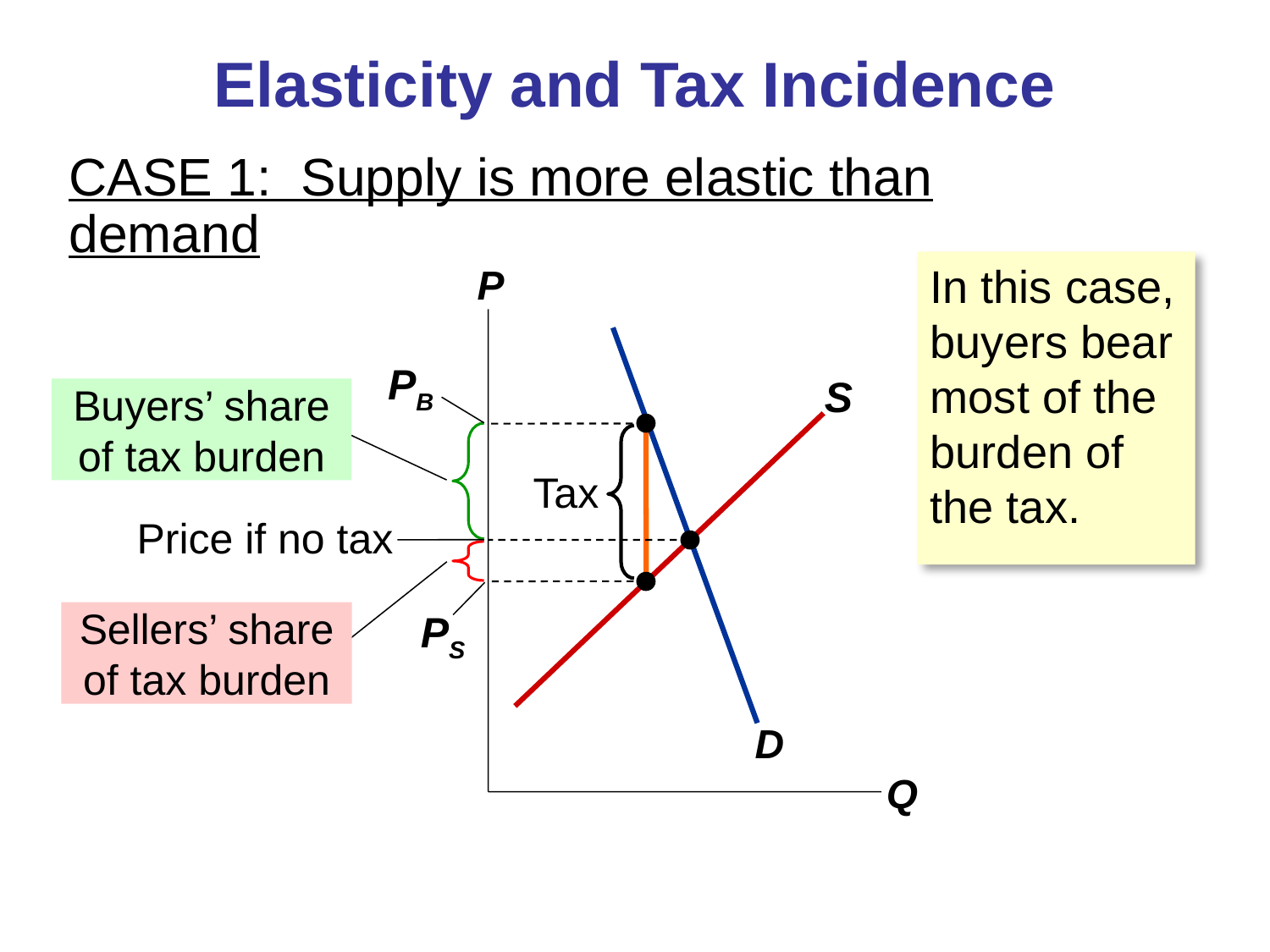

# Elasticity and Tax Incidence
CASE 1:  Supply is more elastic than demand
In this case, buyers bear most of the burden of the tax.
P

Q

D
PB

S

Buyers’ share of tax burden

Tax
Price if no tax

Sellers’ share of tax burden

PS